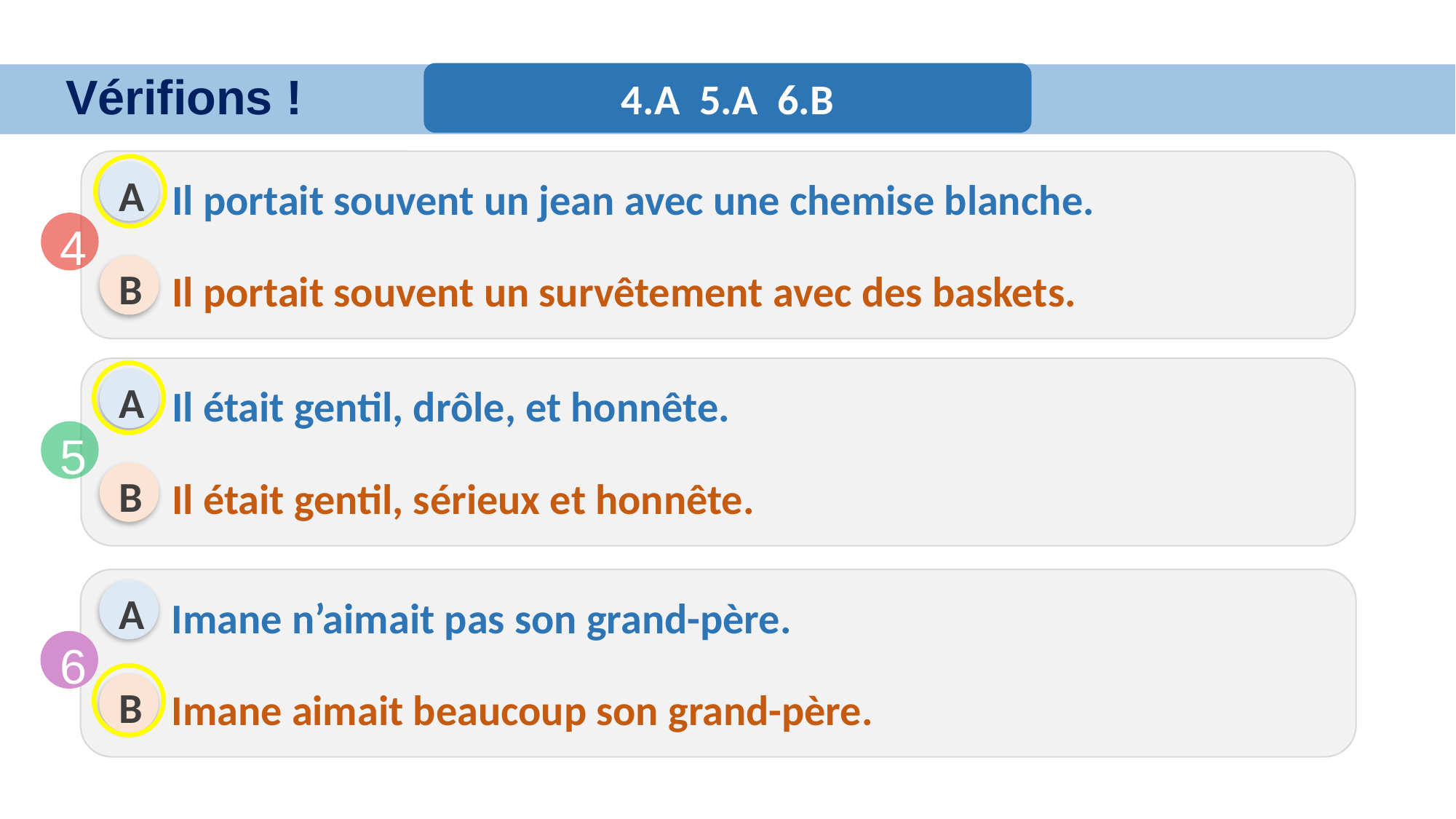

4.A  5.A  6.B
Vérifions !

A
Il portait souvent un jean avec une chemise blanche.
4
Il portait souvent un survêtement avec des baskets.
B

A
Il était gentil, drôle, et honnête.
5
Il était gentil, sérieux et honnête.
B

A
Imane n’aimait pas son grand-père.
6

Imane aimait beaucoup son grand-père.
B